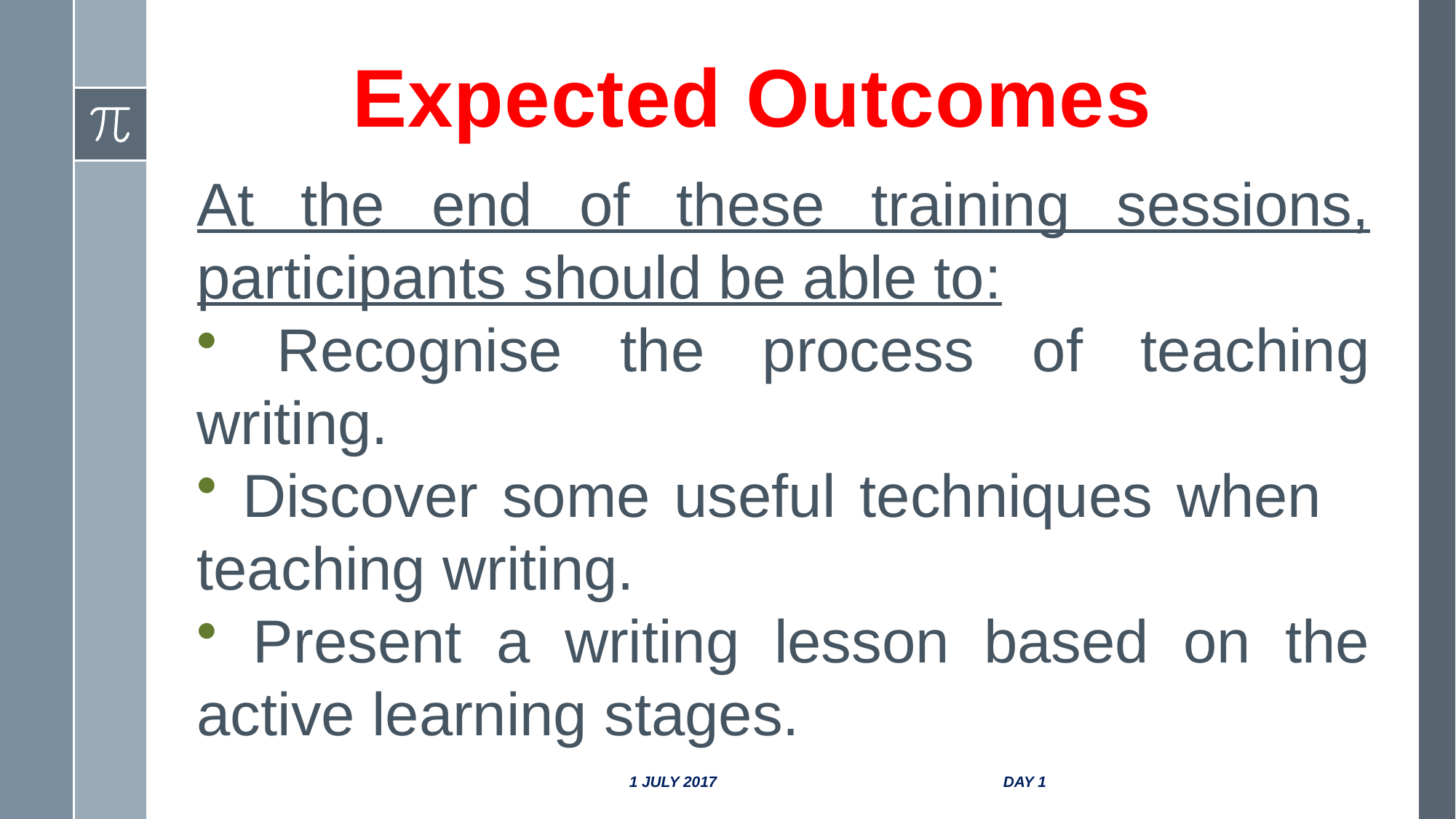

Expected Outcomes
At the end of these training sessions, participants should be able to:
 Recognise the process of teaching writing.
 Discover some useful techniques when   teaching writing.
 Present a writing lesson based on the active learning stages.
1 July 2017
Day 1